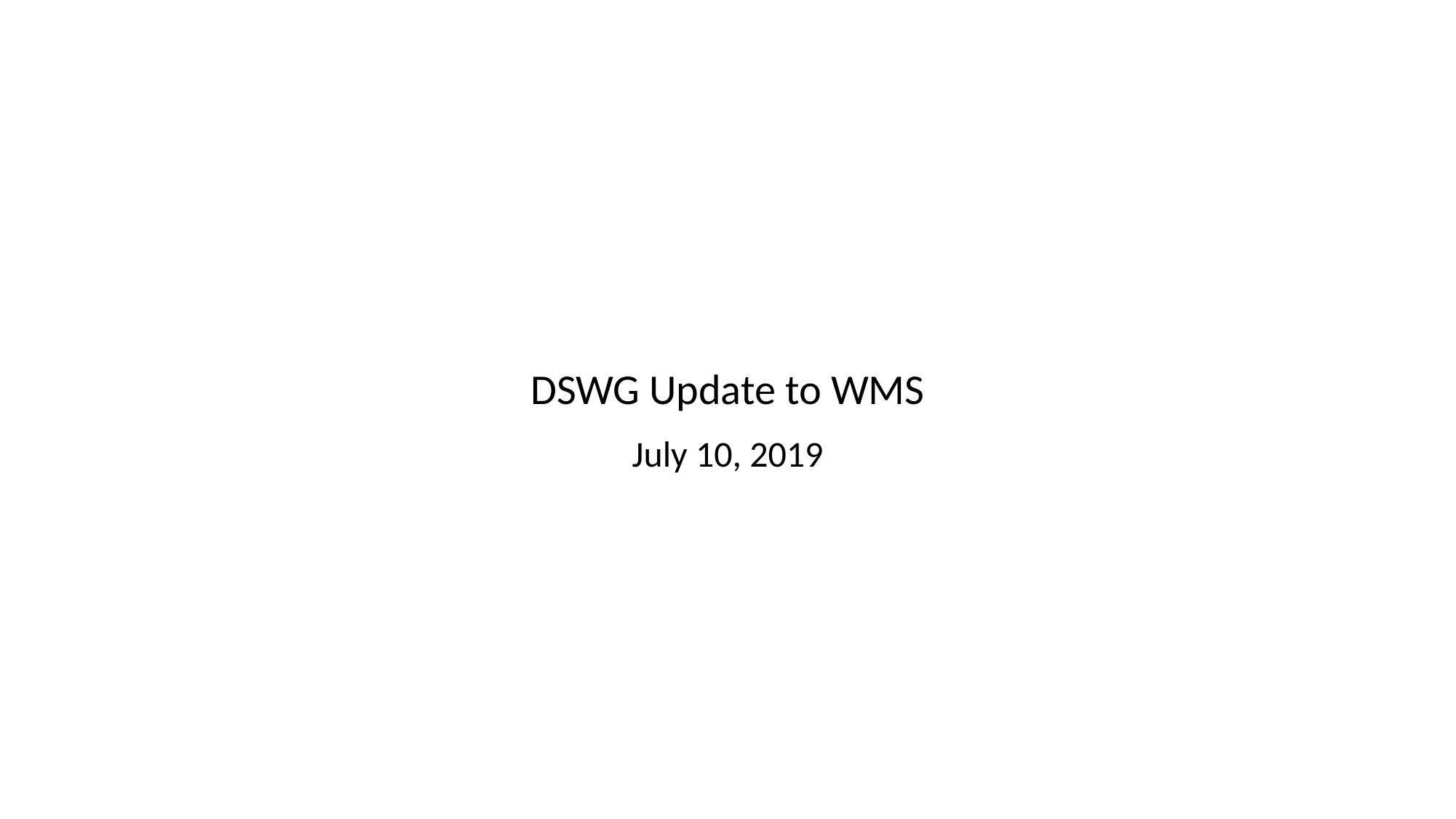

# DSWG Update to WMS
July 10, 2019